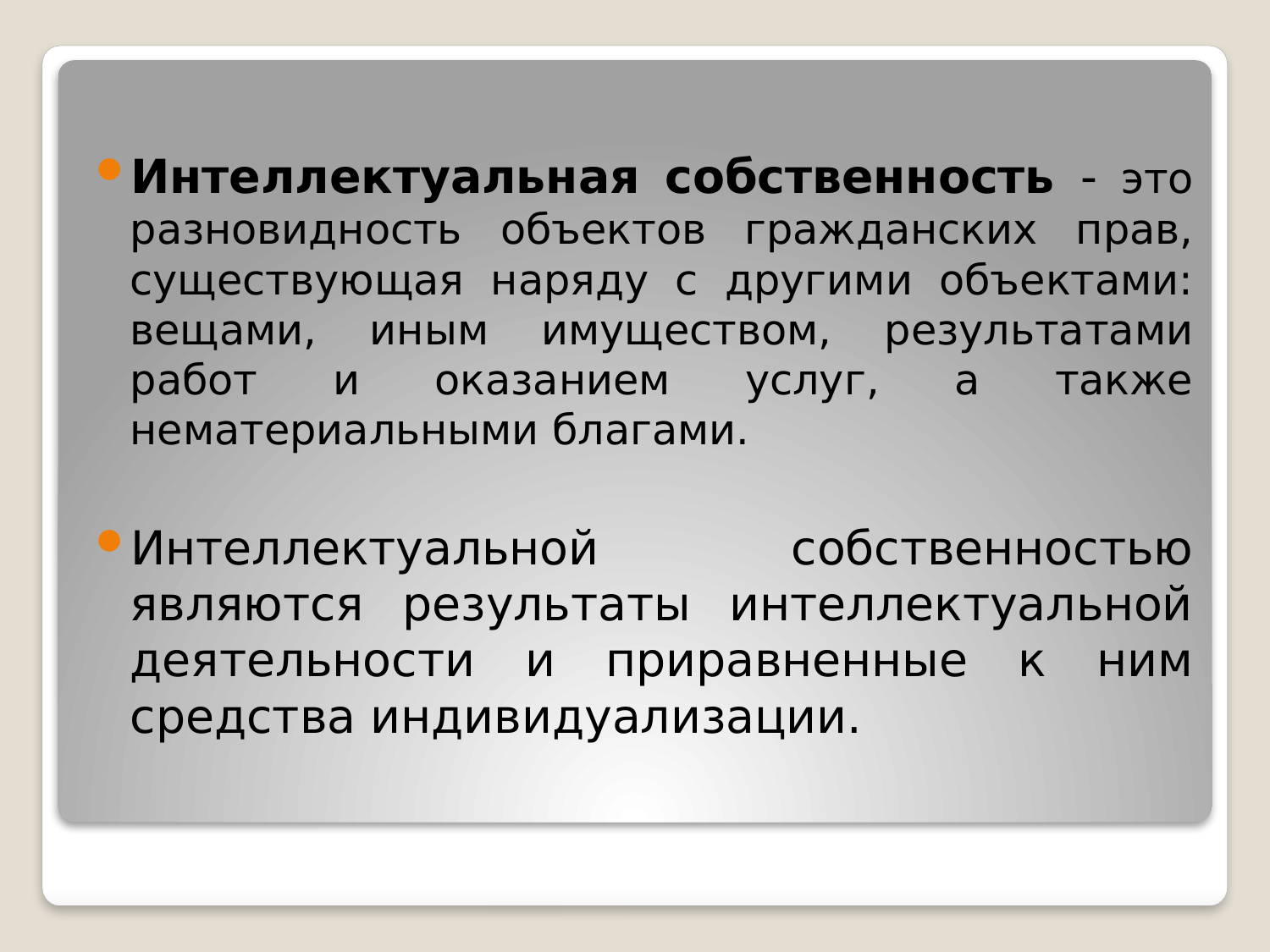

Интеллектуальная собственность - это разновидность объектов гражданских прав, существующая наряду с другими объектами: вещами, иным имуществом, результатами работ и оказанием услуг, а также нематериальными благами.

Интеллектуальной собственностью являются результаты интеллектуальной деятельности и приравненные к ним средства индивидуализации.

#